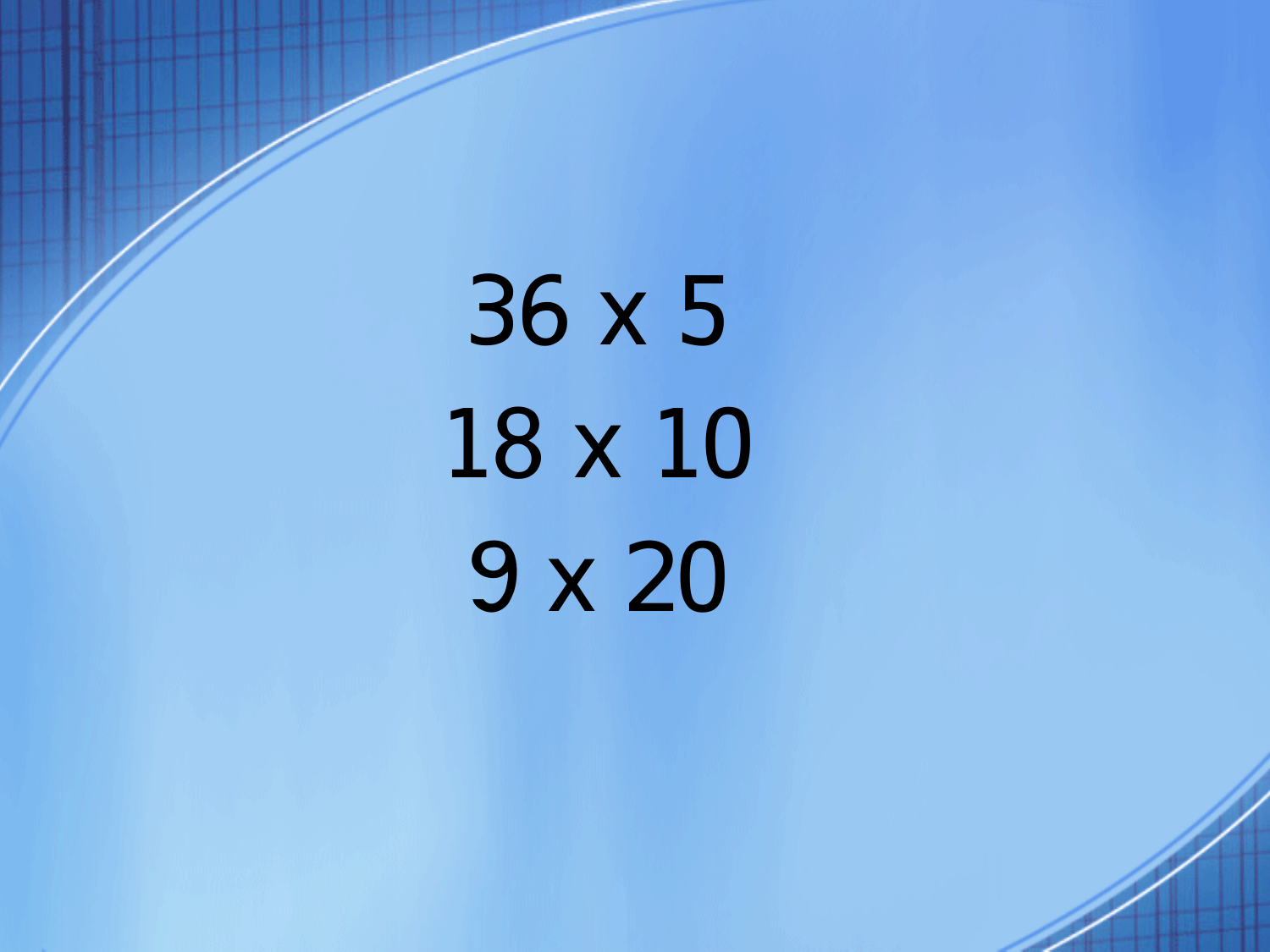

36 x 5
18 x 10
9 x 20